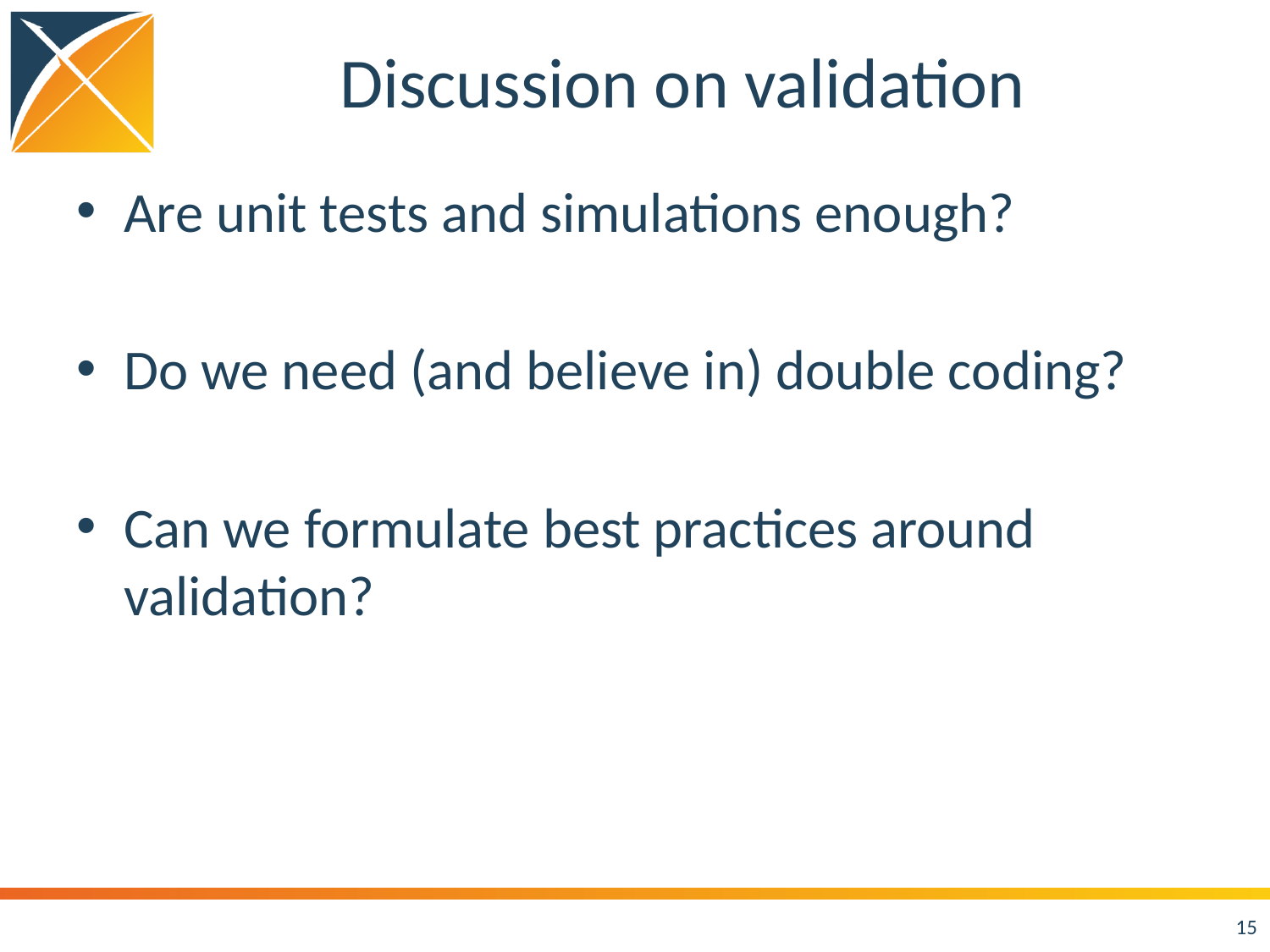

# Discussion on validation
Are unit tests and simulations enough?

Do we need (and believe in) double coding?

Can we formulate best practices around validation?
15